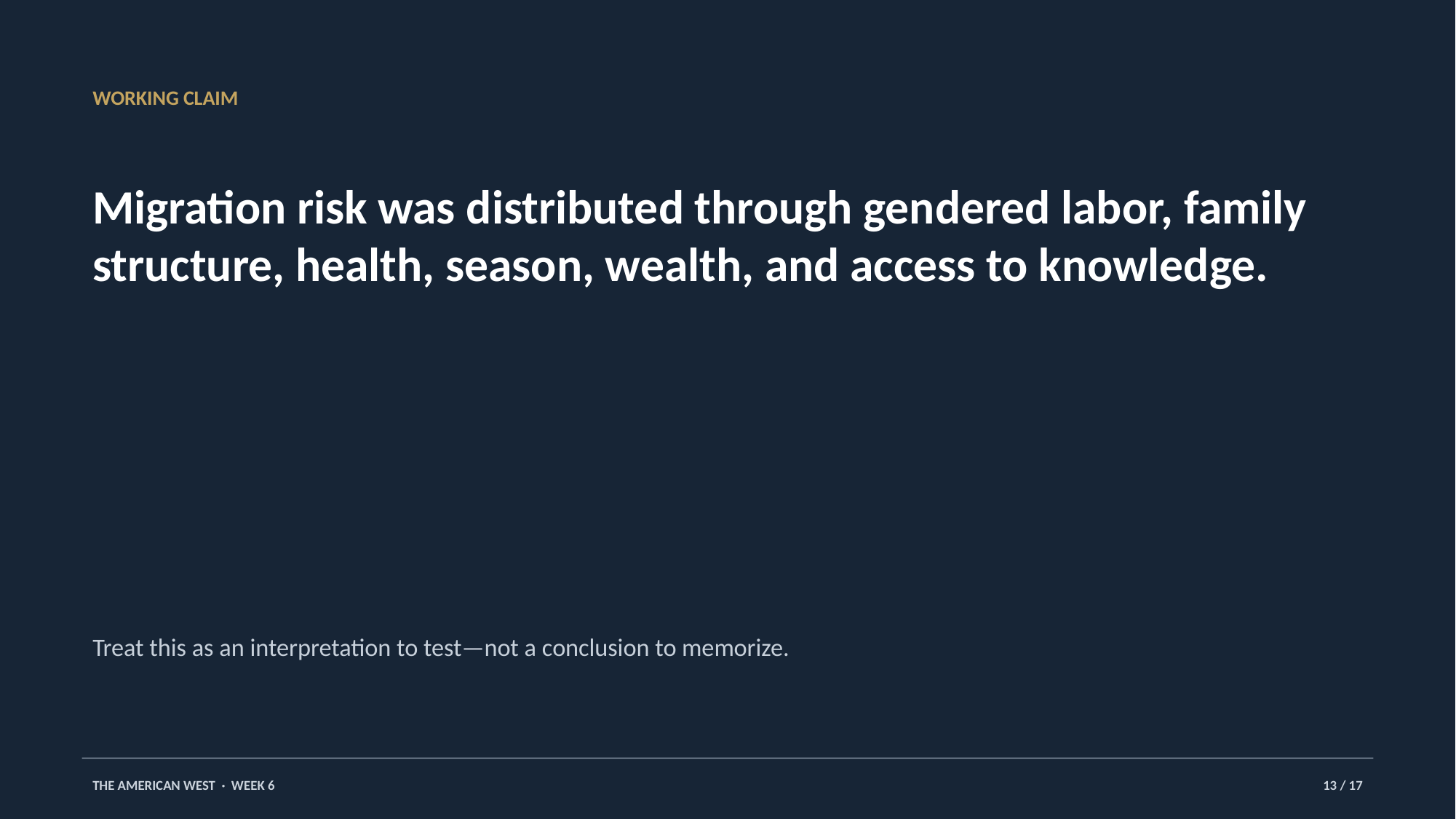

WORKING CLAIM
Migration risk was distributed through gendered labor, family structure, health, season, wealth, and access to knowledge.
Treat this as an interpretation to test—not a conclusion to memorize.

THE AMERICAN WEST  ·  WEEK 6
13 / 17